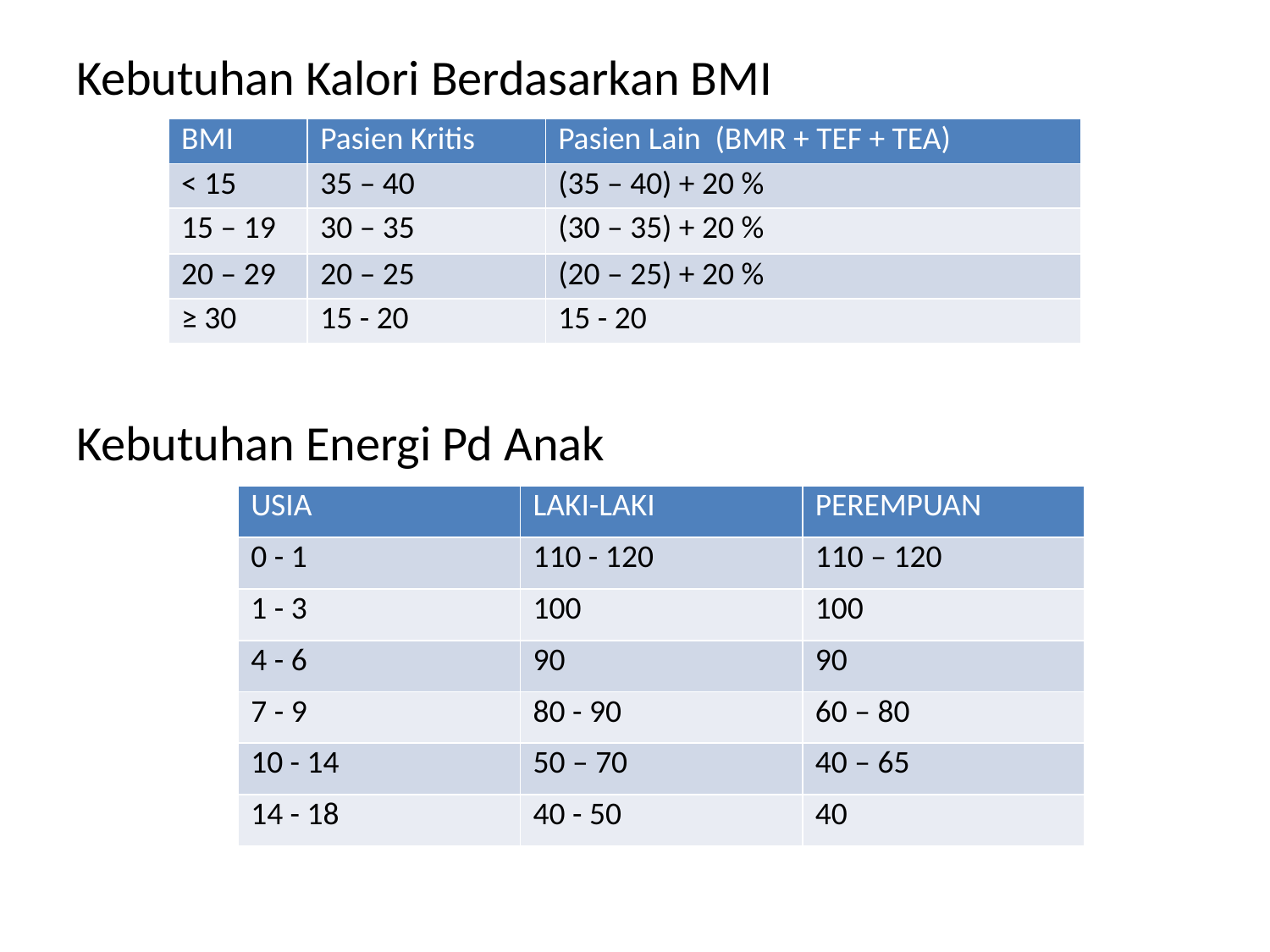

Kebutuhan Kalori Berdasarkan BMI

Kebutuhan Energi Pd Anak

| BMI | Pasien Kritis | Pasien Lain (BMR + TEF + TEA) |
| --- | --- | --- |
| < 15 | 35 – 40 | (35 – 40) + 20 % |
| 15 – 19 | 30 – 35 | (30 – 35) + 20 % |
| 20 – 29 | 20 – 25 | (20 – 25) + 20 % |
| ≥ 30 | 15 - 20 | 15 - 20 |
| USIA | LAKI-LAKI | PEREMPUAN |
| --- | --- | --- |
| 0 - 1 | 110 - 120 | 110 – 120 |
| 1 - 3 | 100 | 100 |
| 4 - 6 | 90 | 90 |
| 7 - 9 | 80 - 90 | 60 – 80 |
| 10 - 14 | 50 – 70 | 40 – 65 |
| 14 - 18 | 40 - 50 | 40 |